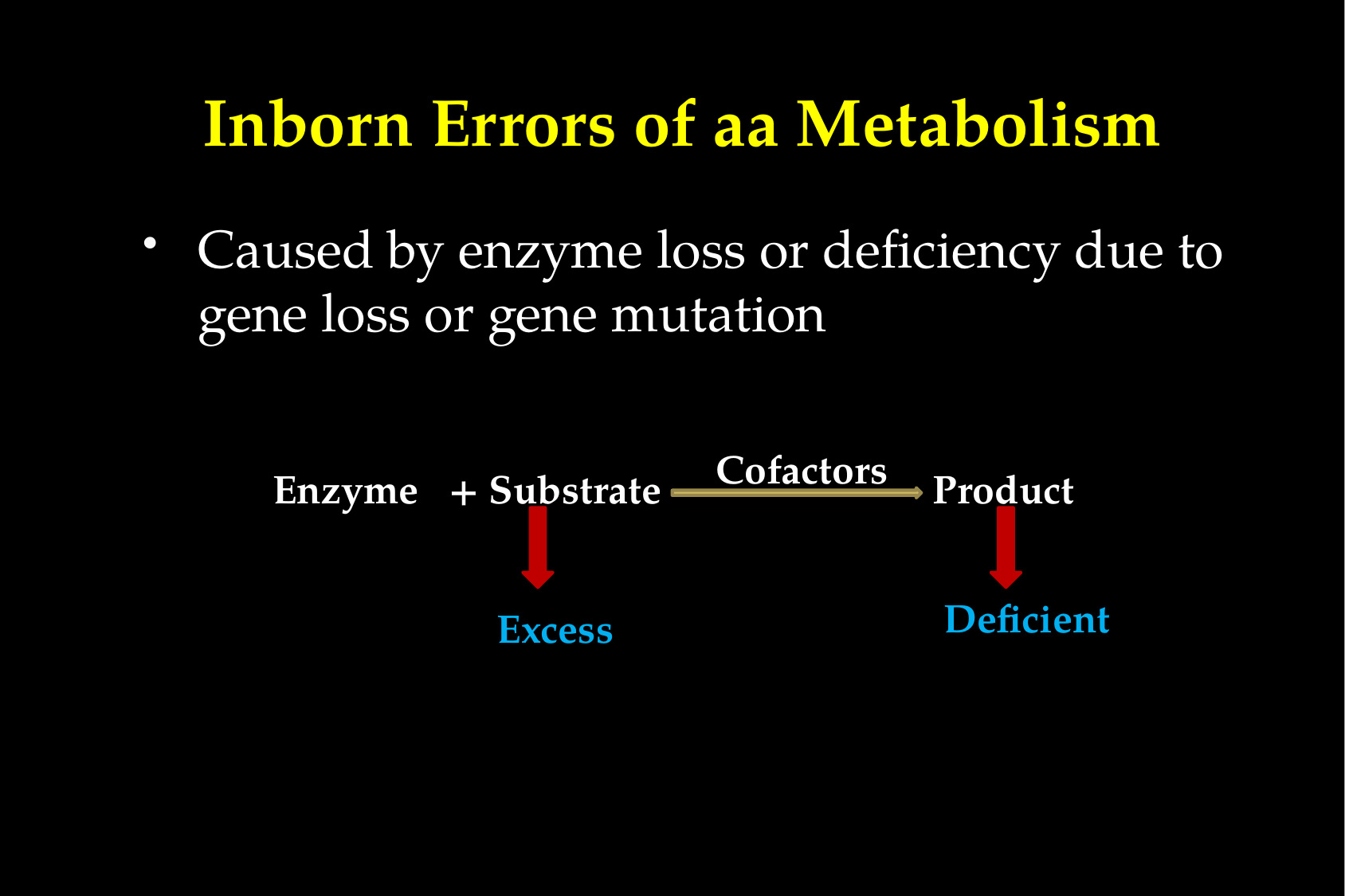

# Inborn Errors of aa Metabolism
Caused by enzyme loss or deficiency due to gene loss or gene mutation

Cofactors
Enzyme   + Substrate
Product

Deficient
Excess